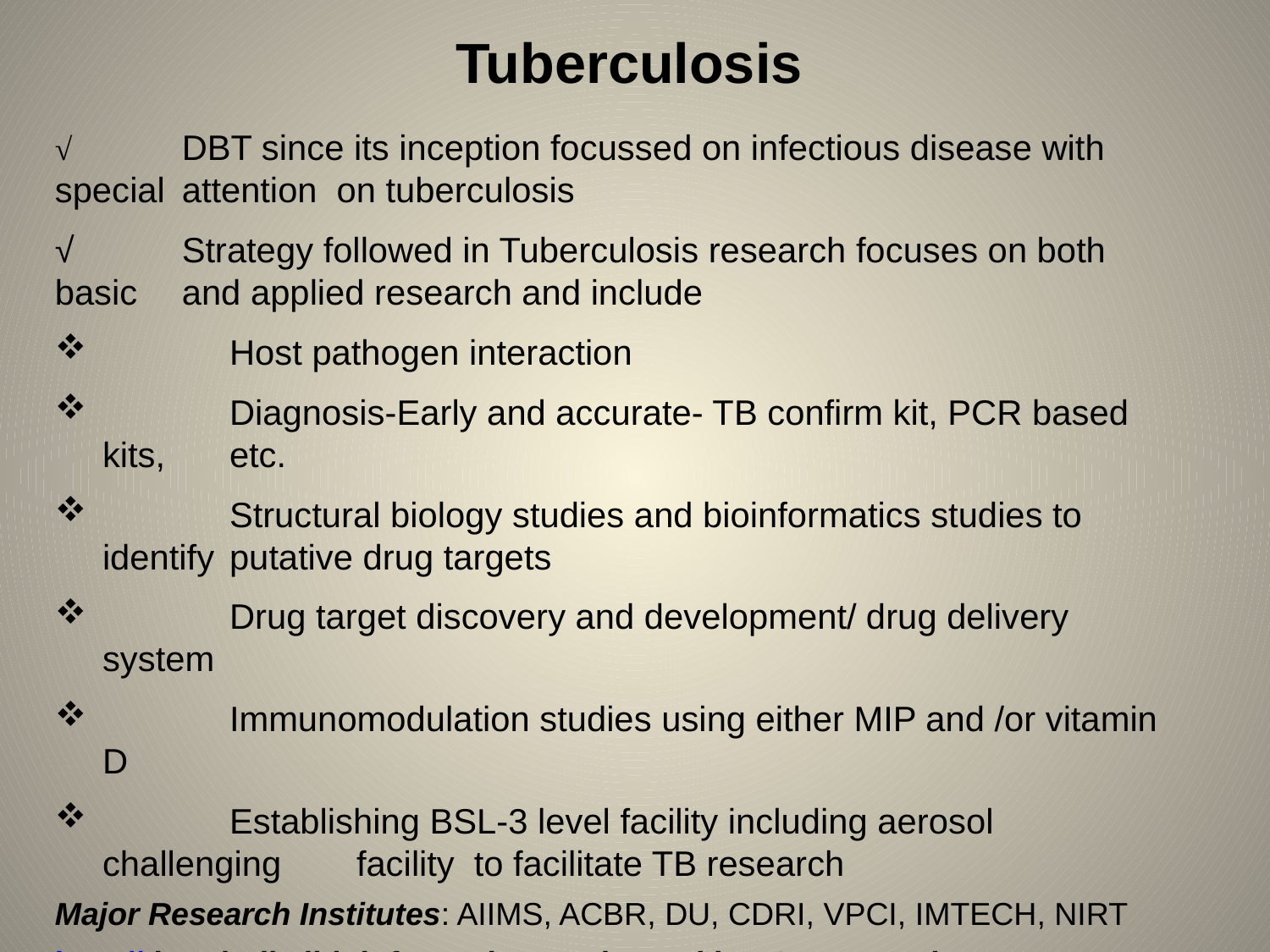

Tuberculosis
√	DBT since its inception focussed on infectious disease with special 	attention  on tuberculosis
√	Strategy followed in Tuberculosis research focuses on both basic 	and applied research and include
	Host pathogen interaction
	Diagnosis-Early and accurate- TB confirm kit, PCR based kits, 	etc.
	Structural biology studies and bioinformatics studies to  identify 	putative drug targets
	Drug target discovery and development/ drug delivery system
	Immunomodulation studies using either MIP and /or vitamin D
	Establishing BSL-3 level facility including aerosol challenging 	facility  to facilitate TB research
Major Research Institutes: AIIMS, ACBR, DU, CDRI, VPCI, IMTECH, NIRT
http://tbnetindia.ibioinformatics.org hosted by IOB, Bangalore